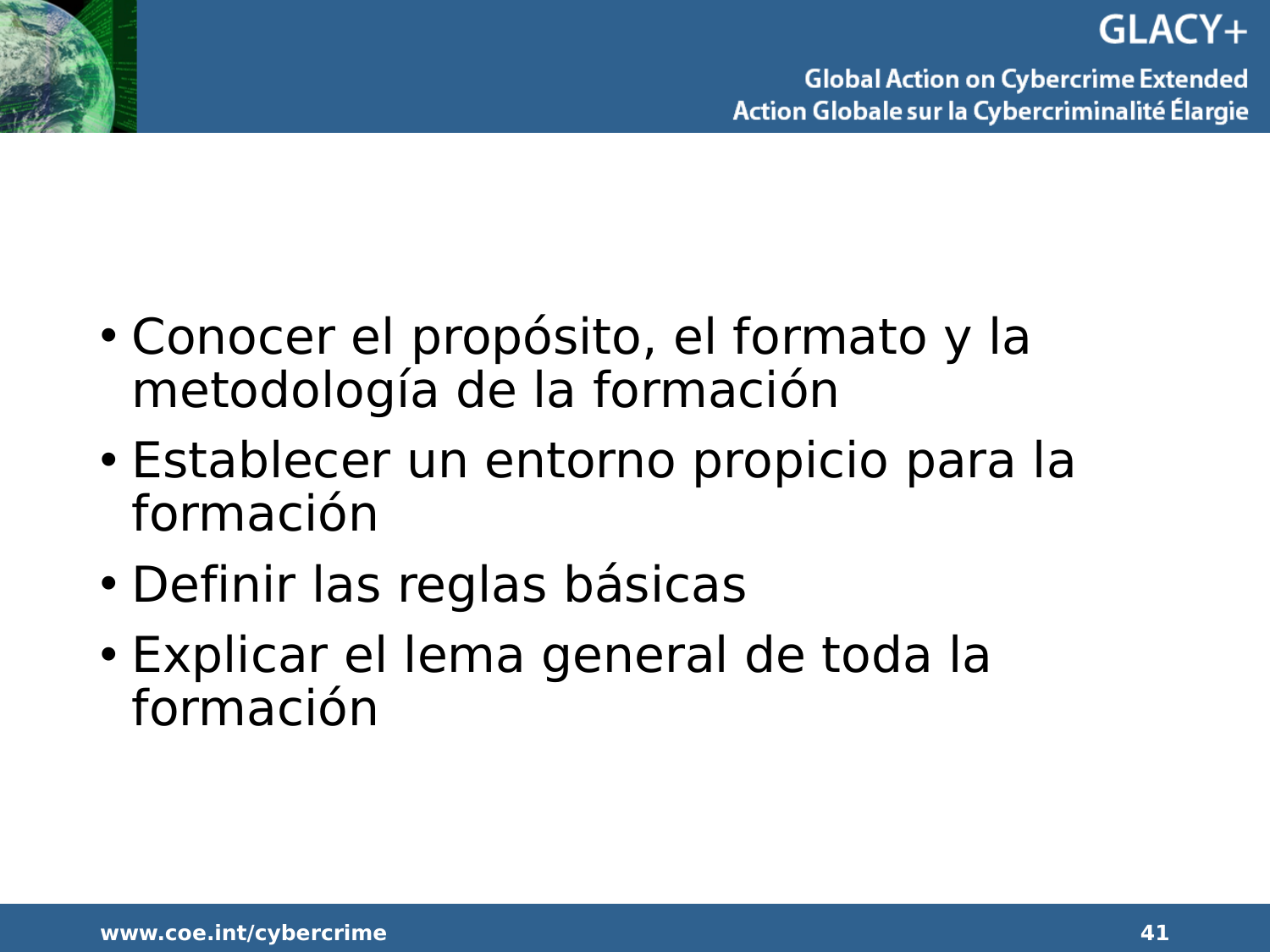

#
Conocer el propósito, el formato y la metodología de la formación
Establecer un entorno propicio para la formación
Definir las reglas básicas
Explicar el lema general de toda la formación
www.coe.int/cybercrime
41